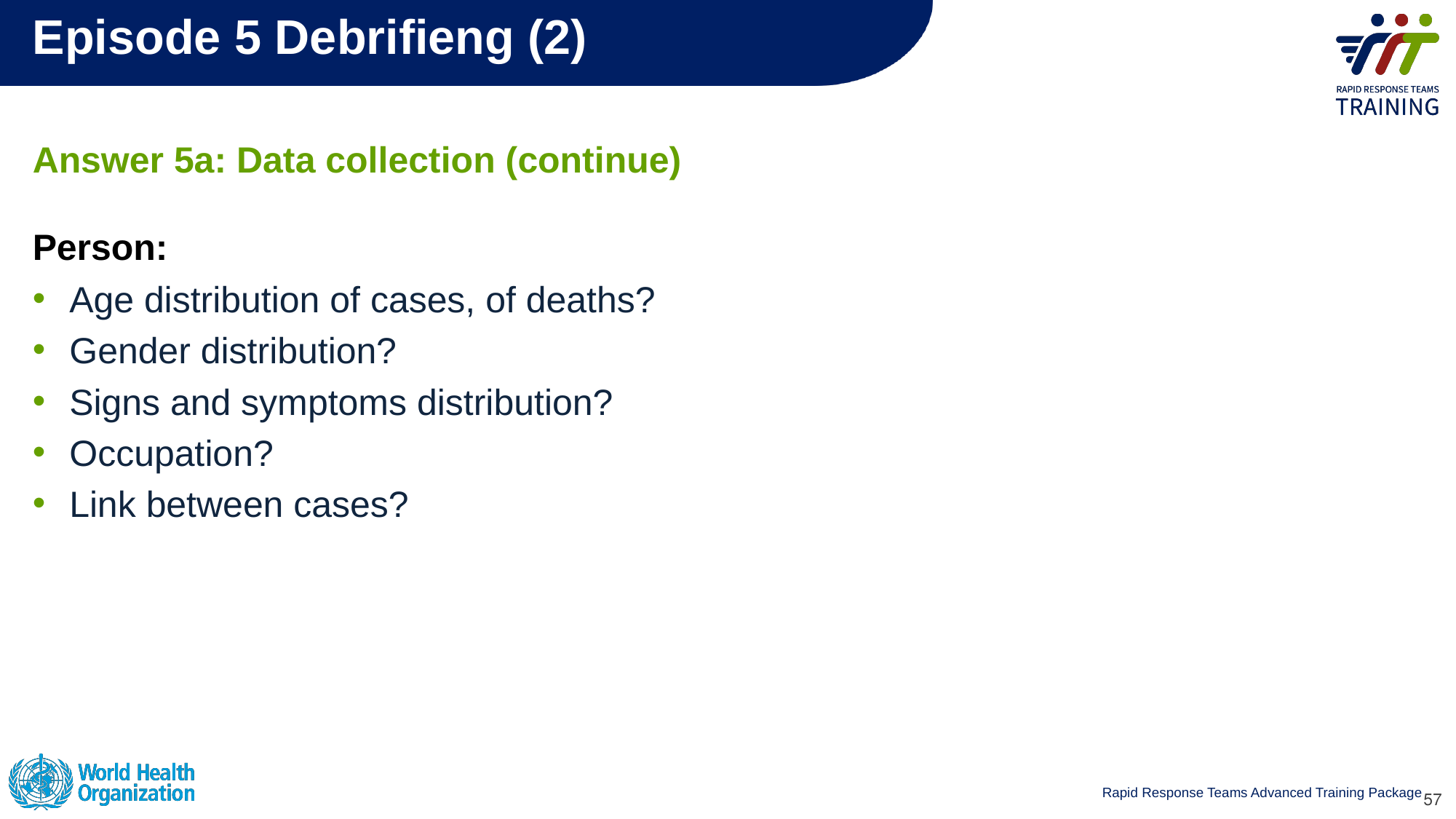

# Episode 5 Debrifieng (2)
Answer 5a: Data collection (continue)

Person:
Age distribution of cases, of deaths?
Gender distribution?
Signs and symptoms distribution?
Occupation?
Link between cases?